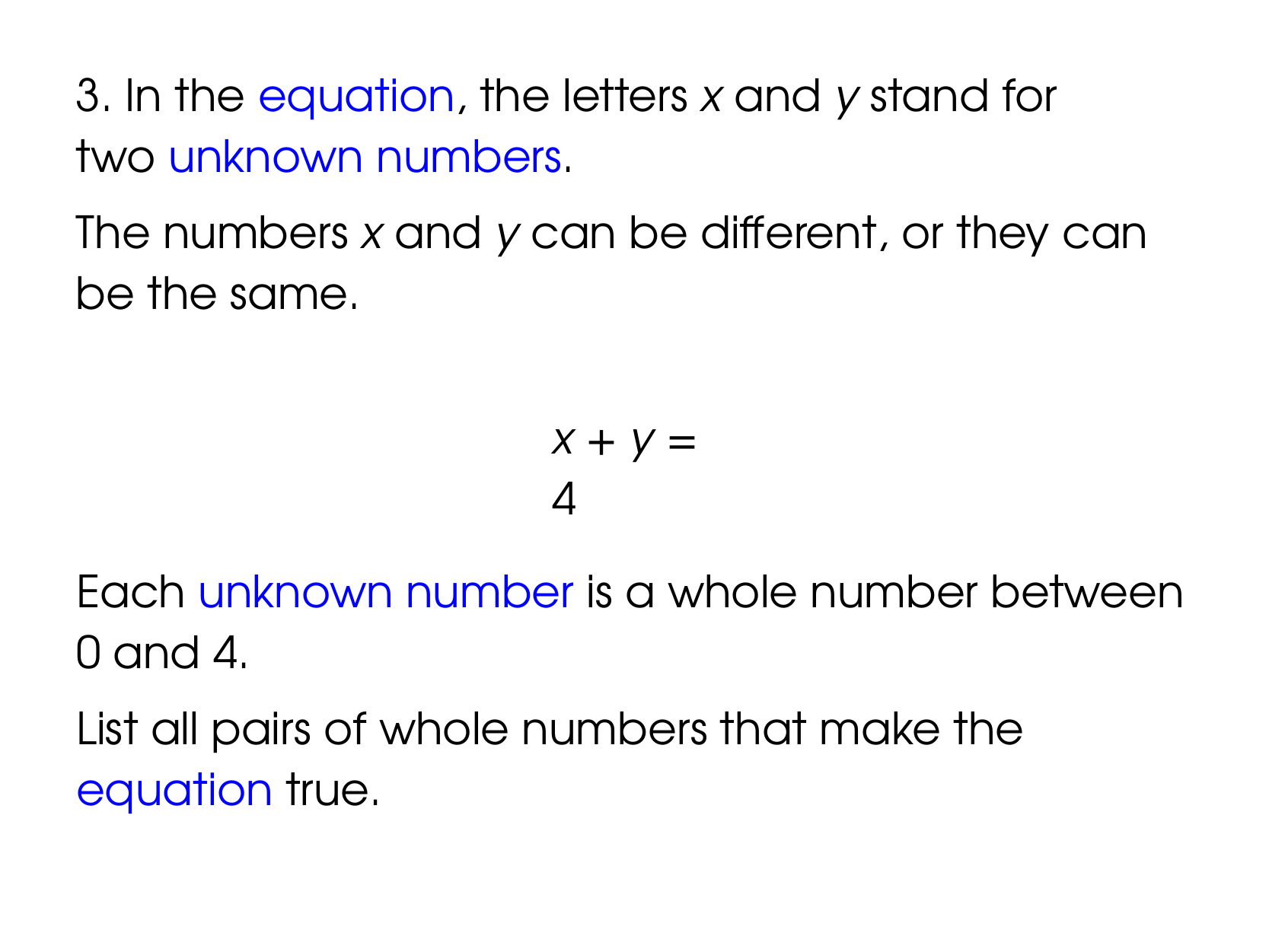

3. In the equation, the letters x and y stand for
two unknown numbers.
The numbers x and y can be different, or they can
be the same.
x + y = 4
Each unknown number is a whole number between
0 and 4.
List all pairs of whole numbers that make the
equation true.